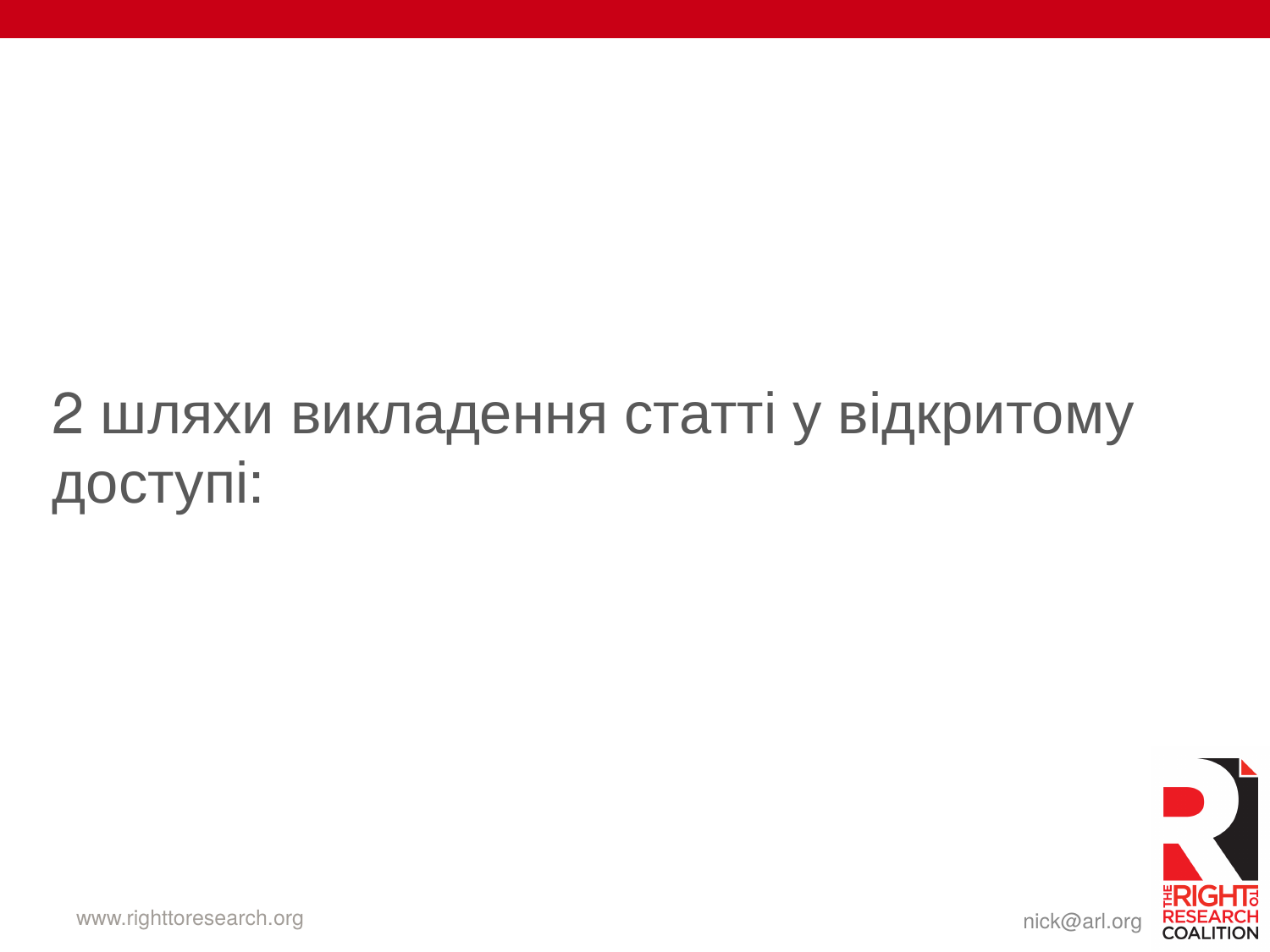

# 2 шляхи викладення статті у відкритому доступі:
www.righttoresearch.org